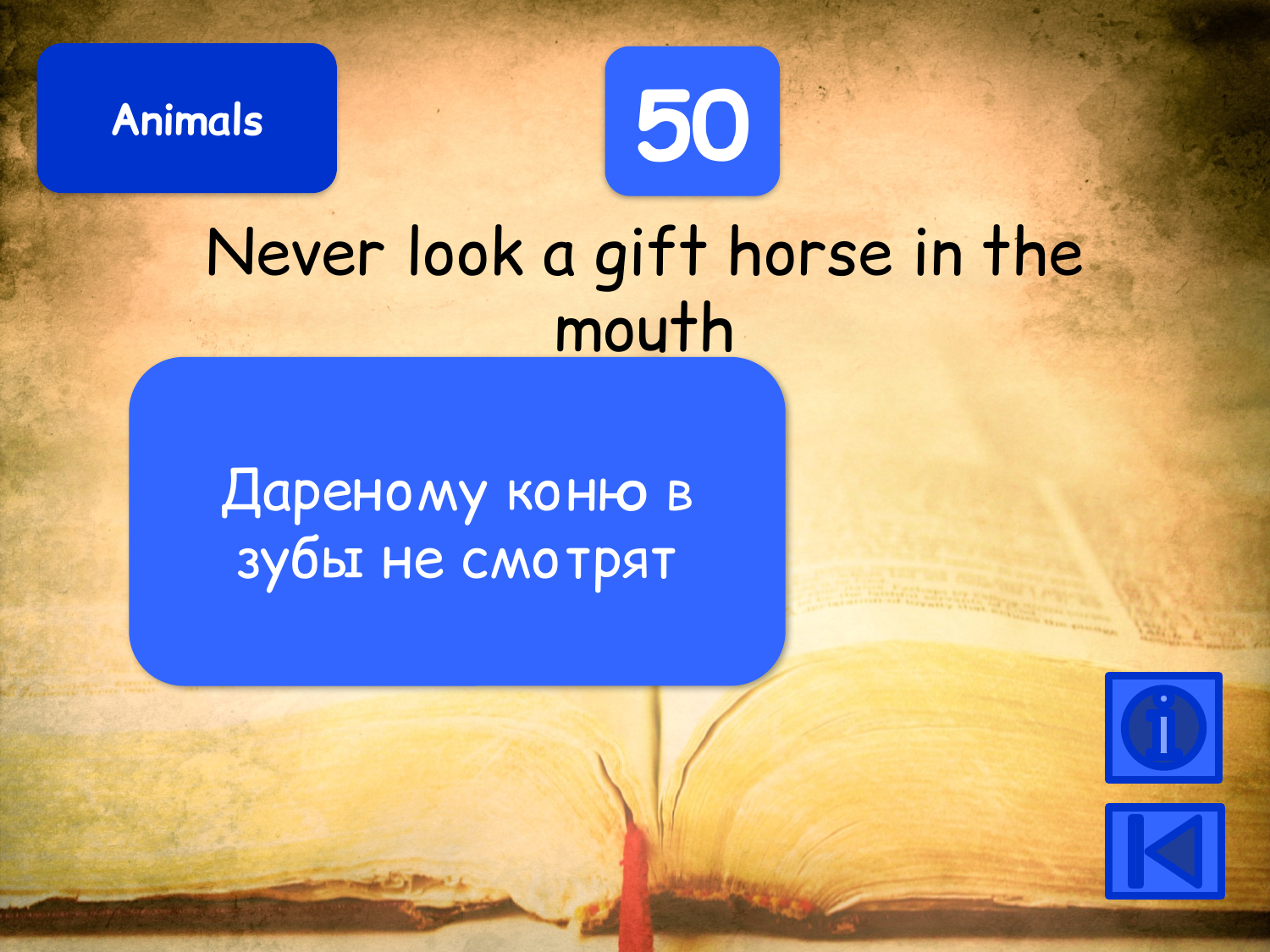

Animals
50
Never look a gift horse in the mouth
Дареному коню в зубы не смотрят